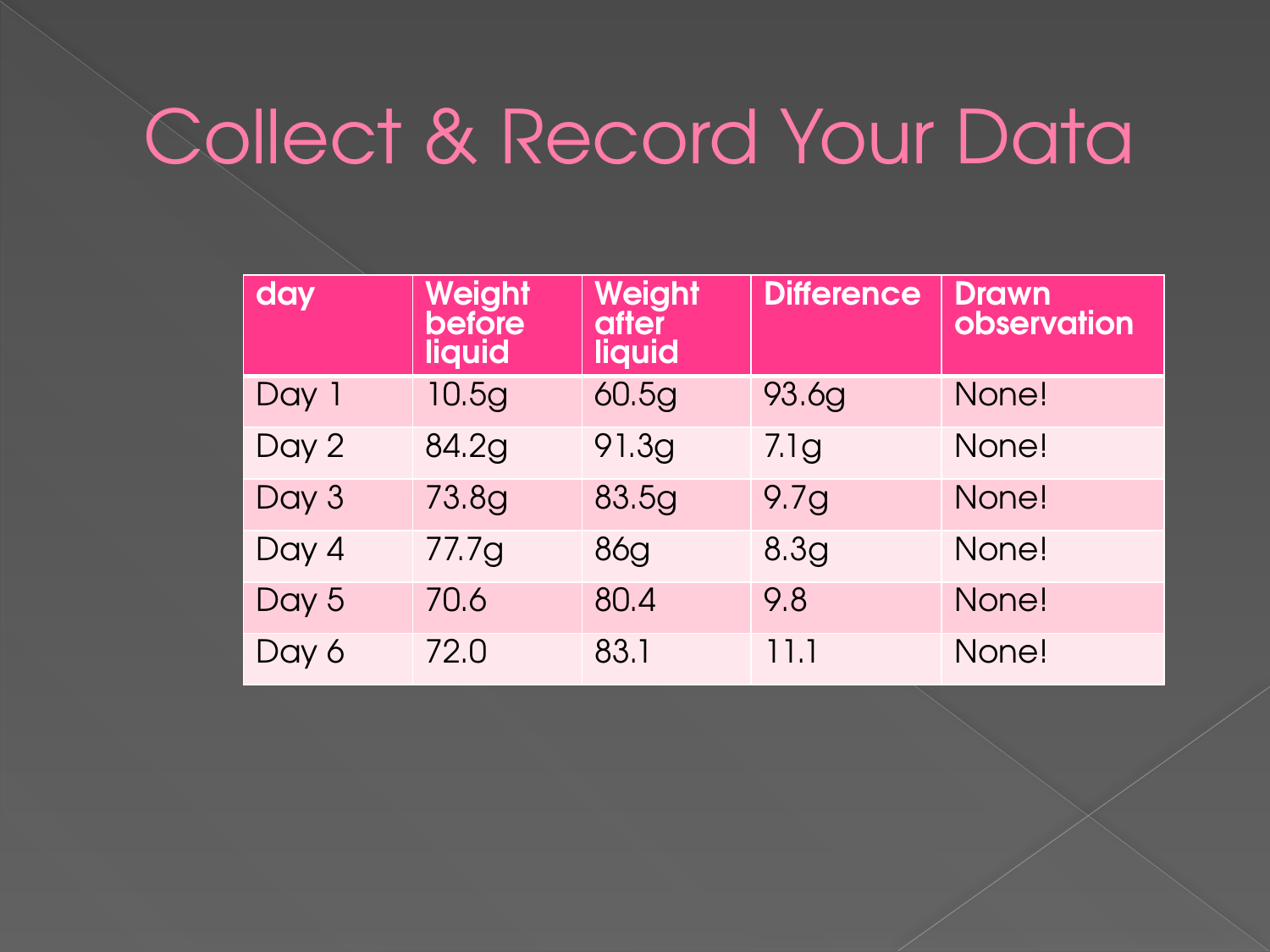

# Collect & Record Your Data
| day | Weight before liquid | Weight after liquid | Difference | Drawn observation |
| --- | --- | --- | --- | --- |
| Day 1 | 10.5g | 60.5g | 93.6g | None! |
| Day 2 | 84.2g | 91.3g | 7.1g | None! |
| Day 3 | 73.8g | 83.5g | 9.7g | None! |
| Day 4 | 77.7g | 86g | 8.3g | None! |
| Day 5 | 70.6 | 80.4 | 9.8 | None! |
| Day 6 | 72.0 | 83.1 | 11.1 | None! |
|  |  |  |  |  |
| --- | --- | --- | --- | --- |
|  |  |  |  |  |
|  |  |  |  |  |
|  |  |  |  |  |
|  |  |  |  |  |
|  |  |  |  |  |